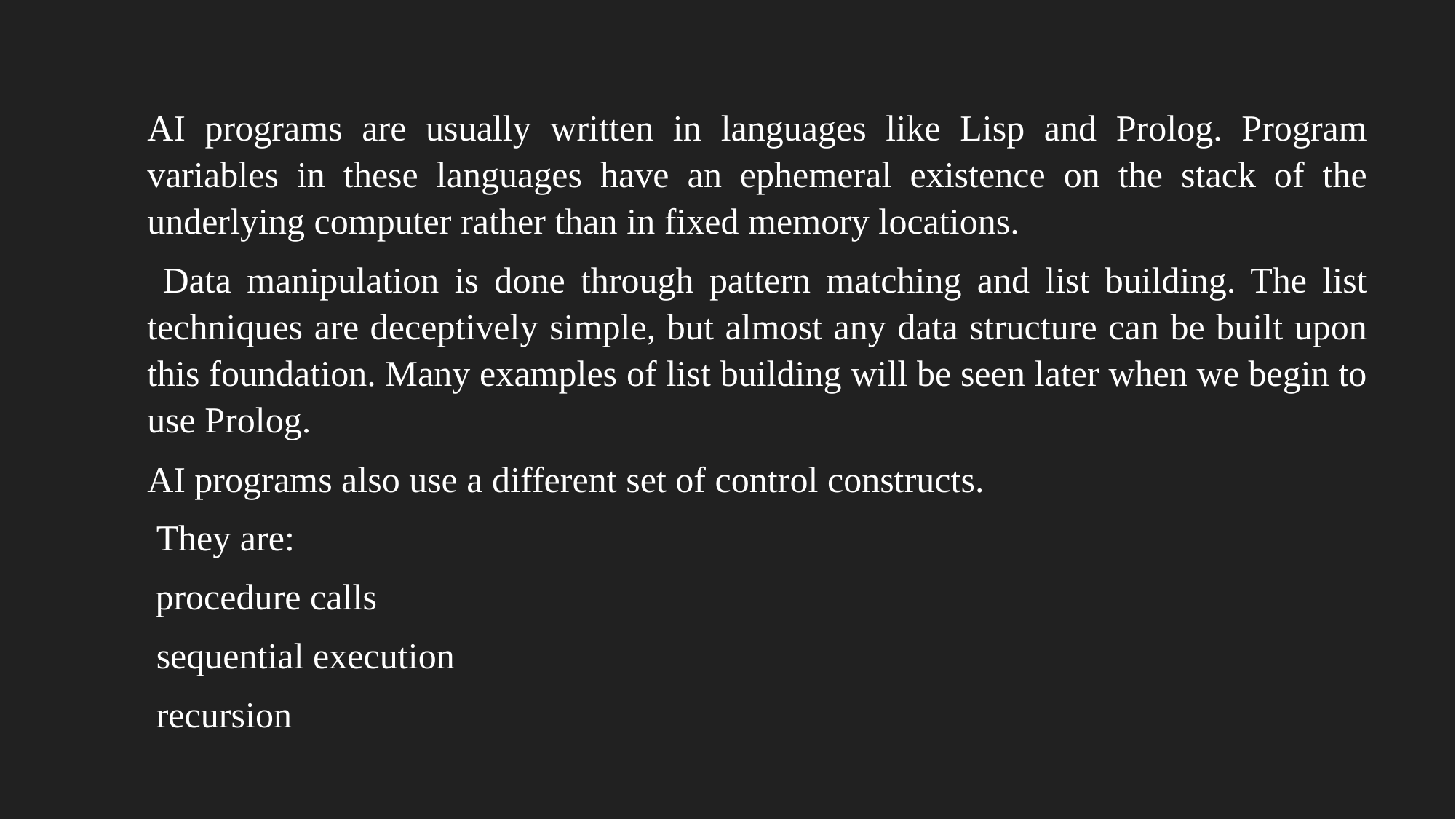

AI programs are usually written in languages like Lisp and Prolog. Program variables in these languages have an ephemeral existence on the stack of the underlying computer rather than in fixed memory locations.
 Data manipulation is done through pattern matching and list building. The list techniques are deceptively simple, but almost any data structure can be built upon this foundation. Many examples of list building will be seen later when we begin to use Prolog.
AI programs also use a different set of control constructs.
 They are:
 procedure calls
 sequential execution
 recursion